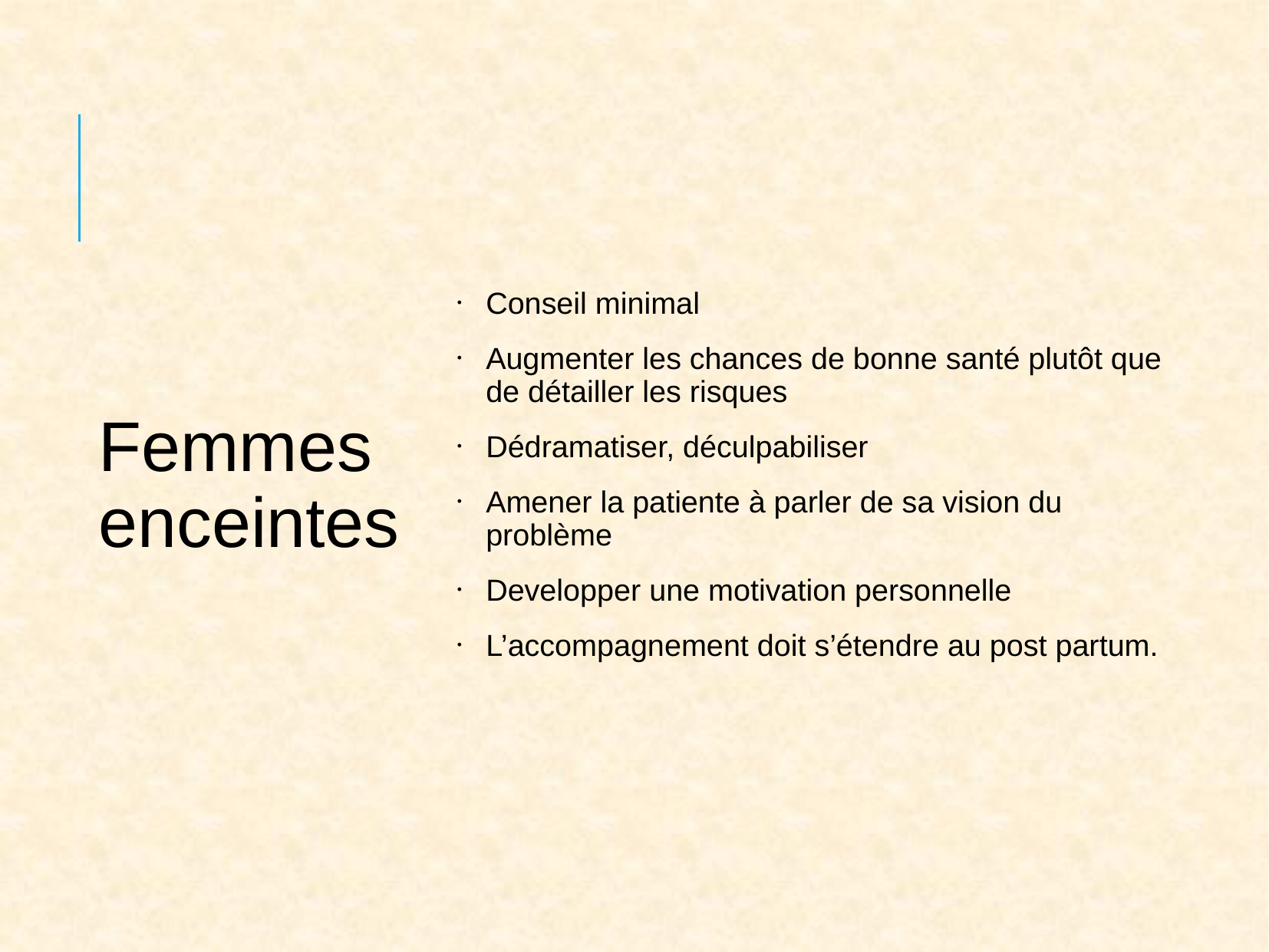

Conseil minimal
Augmenter les chances de bonne santé plutôt que de détailler les risques
Dédramatiser, déculpabiliser
Amener la patiente à parler de sa vision du problème
Developper une motivation personnelle
L’accompagnement doit s’étendre au post partum.
Femmes enceintes